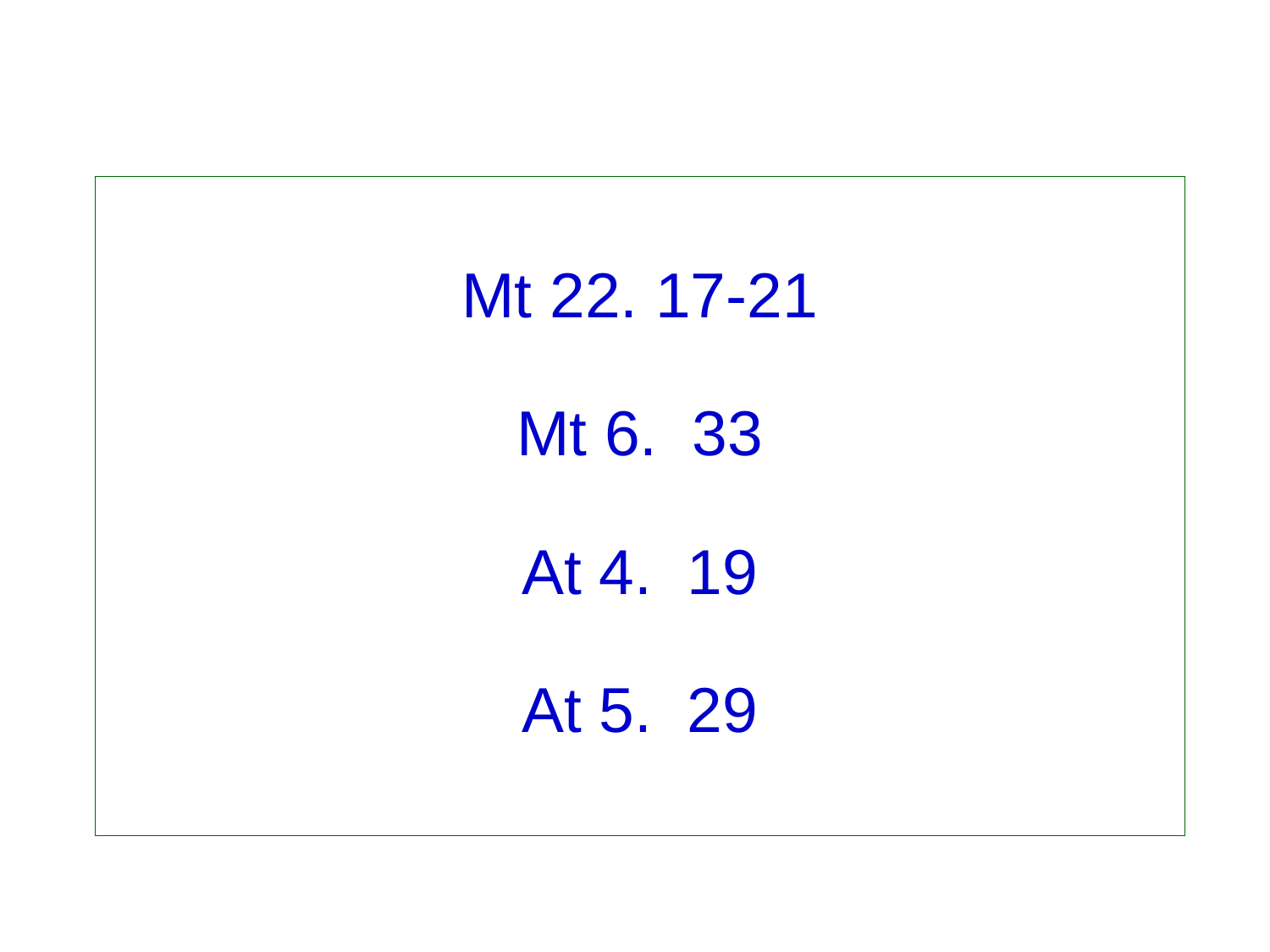

Mt 22. 17-21

Mt 6.  33

At 4.  19

At 5.  29